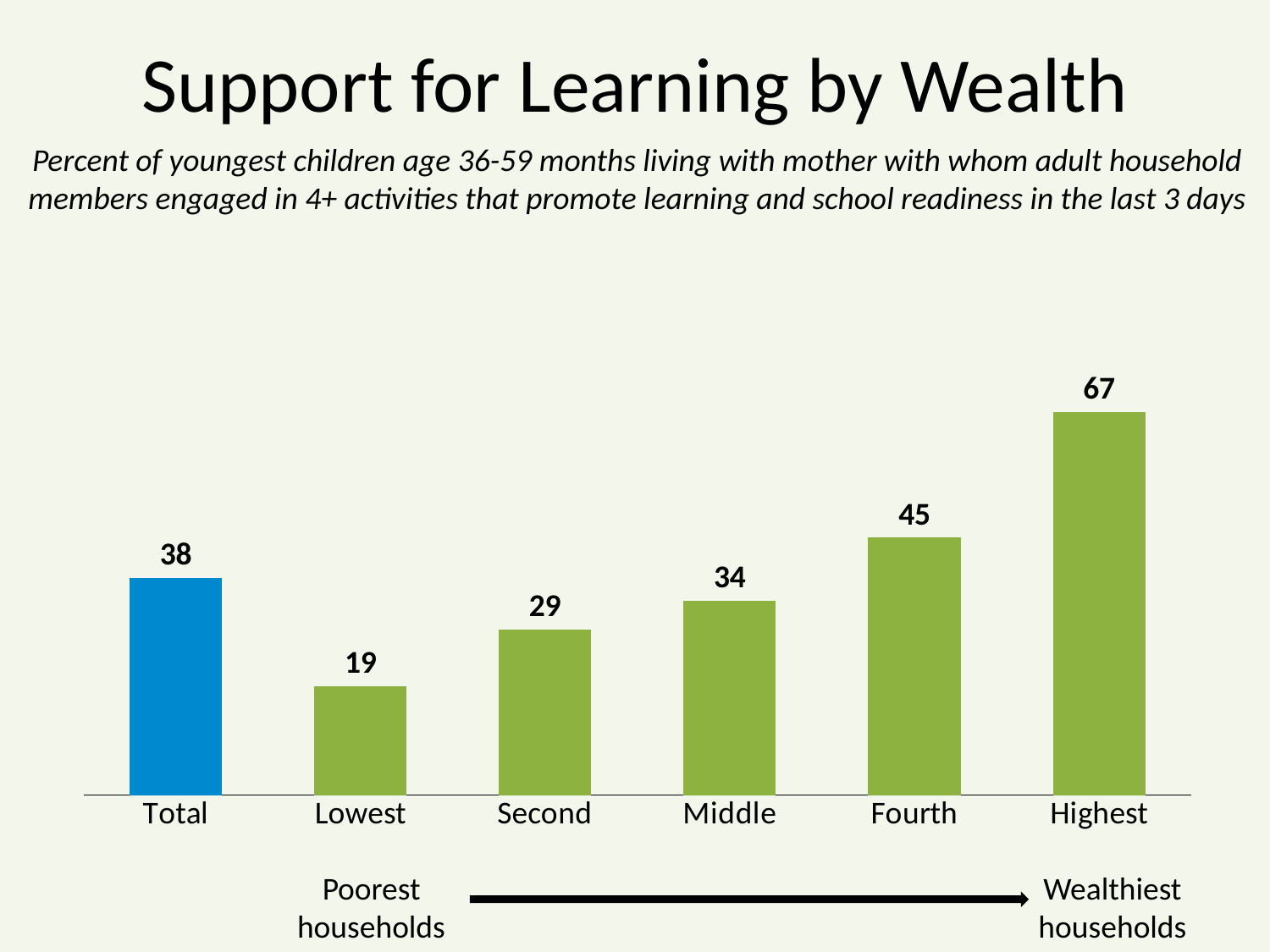

# Support for Learning by Wealth
Percent of youngest children age 36-59 months living with mother with whom adult household members engaged in 4+ activities that promote learning and school readiness in the last 3 days

### Chart

| Category | Series 1 |
|---|---|
| Total | 38.0 |
| Lowest | 19.0 |
| Second | 29.0 |
| Middle | 34.0 |
| Fourth | 45.0 |
| Highest | 67.0 |
Poorest
households
Wealthiest
households